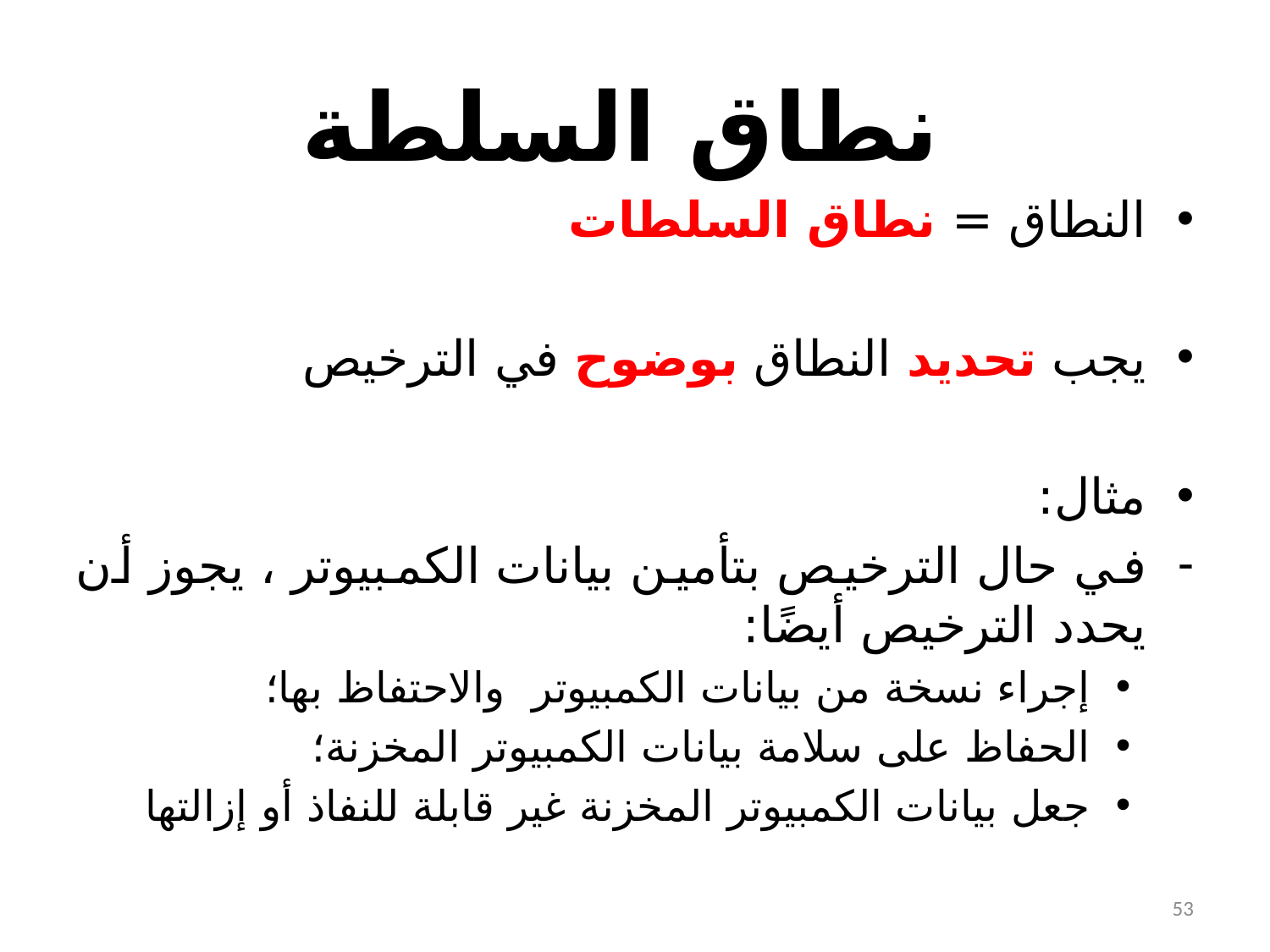

# نطاق السلطة
النطاق = نطاق السلطات

يجب تحديد النطاق بوضوح في الترخيص

مثال:
في حال الترخيص بتأمين بيانات الكمبيوتر ، يجوز أن يحدد الترخيص أيضًا:
إجراء نسخة من بيانات الكمبيوتر  والاحتفاظ بها؛
الحفاظ على سلامة بيانات الكمبيوتر المخزنة؛
جعل بيانات الكمبيوتر المخزنة غير قابلة للنفاذ أو إزالتها
53